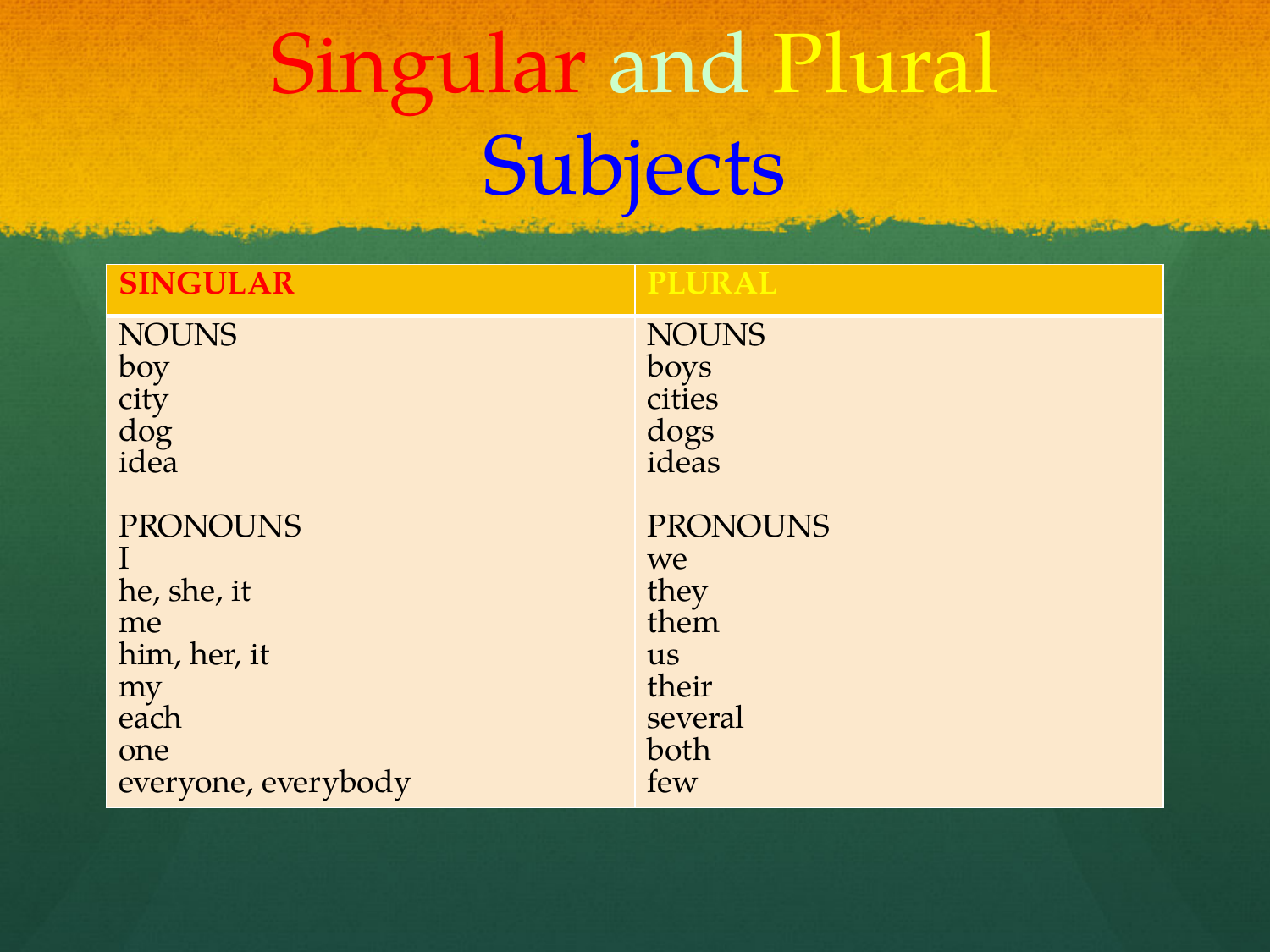

# Singular and Plural Subjects
| SINGULAR | PLURAL |
| --- | --- |
| NOUNS boy city dog idea PRONOUNS I he, she, it me him, her, it my each one everyone, everybody | NOUNS boys cities dogs ideas PRONOUNS we they them us their several both few |